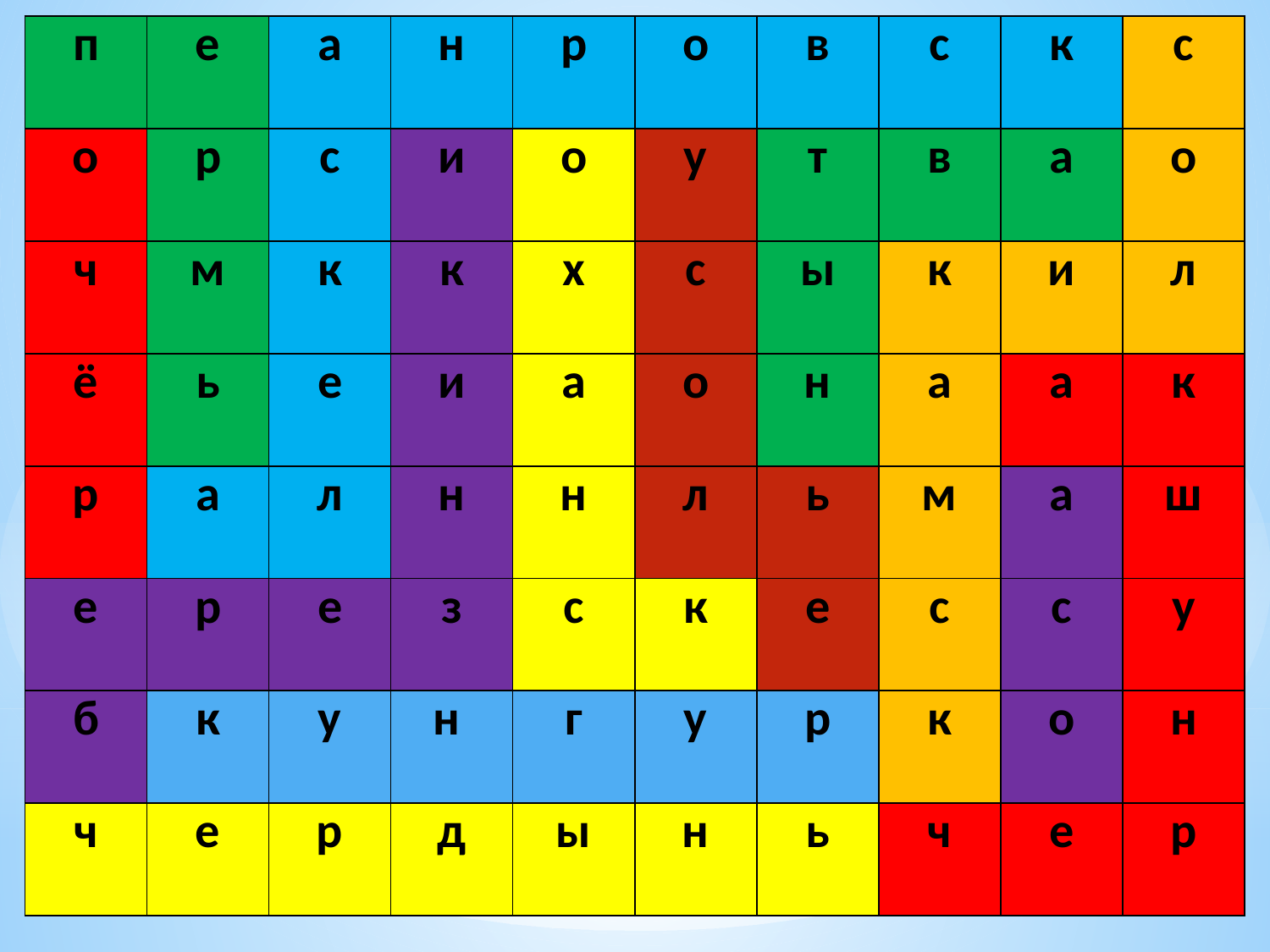

| п | е | а | н | р | о | в | с | к | с |
| --- | --- | --- | --- | --- | --- | --- | --- | --- | --- |
| о | р | с | и | о | у | т | в | а | о |
| ч | м | к | к | х | с | ы | к | и | л |
| ё | ь | е | и | а | о | н | а | а | к |
| р | а | л | н | н | л | ь | м | а | ш |
| е | р | е | з | с | к | е | с | с | у |
| б | к | у | н | г | у | р | к | о | н |
| ч | е | р | д | ы | н | ь | ч | е | р |
#